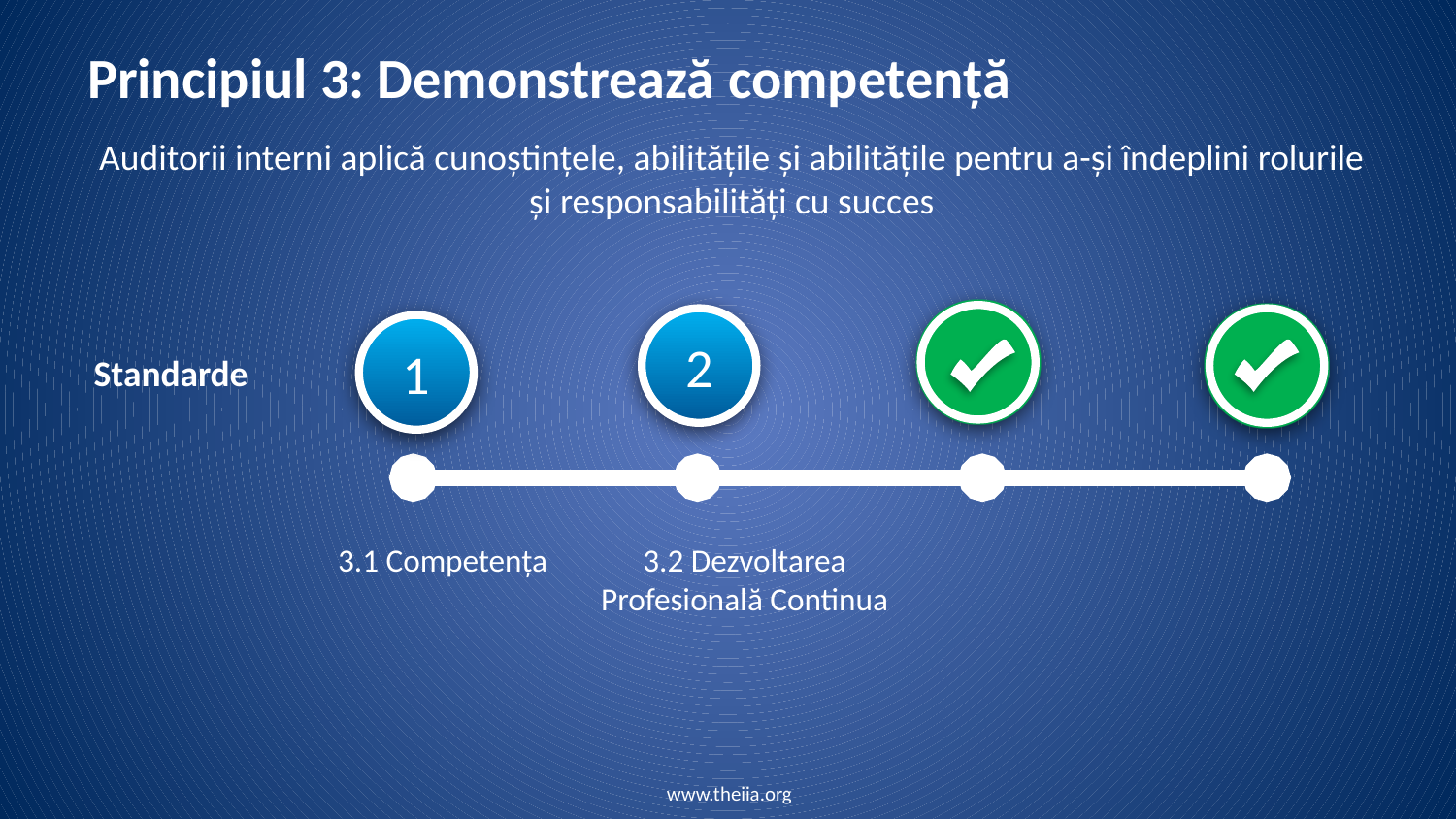

# Principiul 3: Demonstrează competență
Auditorii interni aplică cunoștințele, abilitățile și abilitățile pentru a-și îndeplini rolurile și responsabilități cu succes

2

1

Standarde
3.1 Competența
3.2 Dezvoltarea Profesională Continua
www.theiia.org